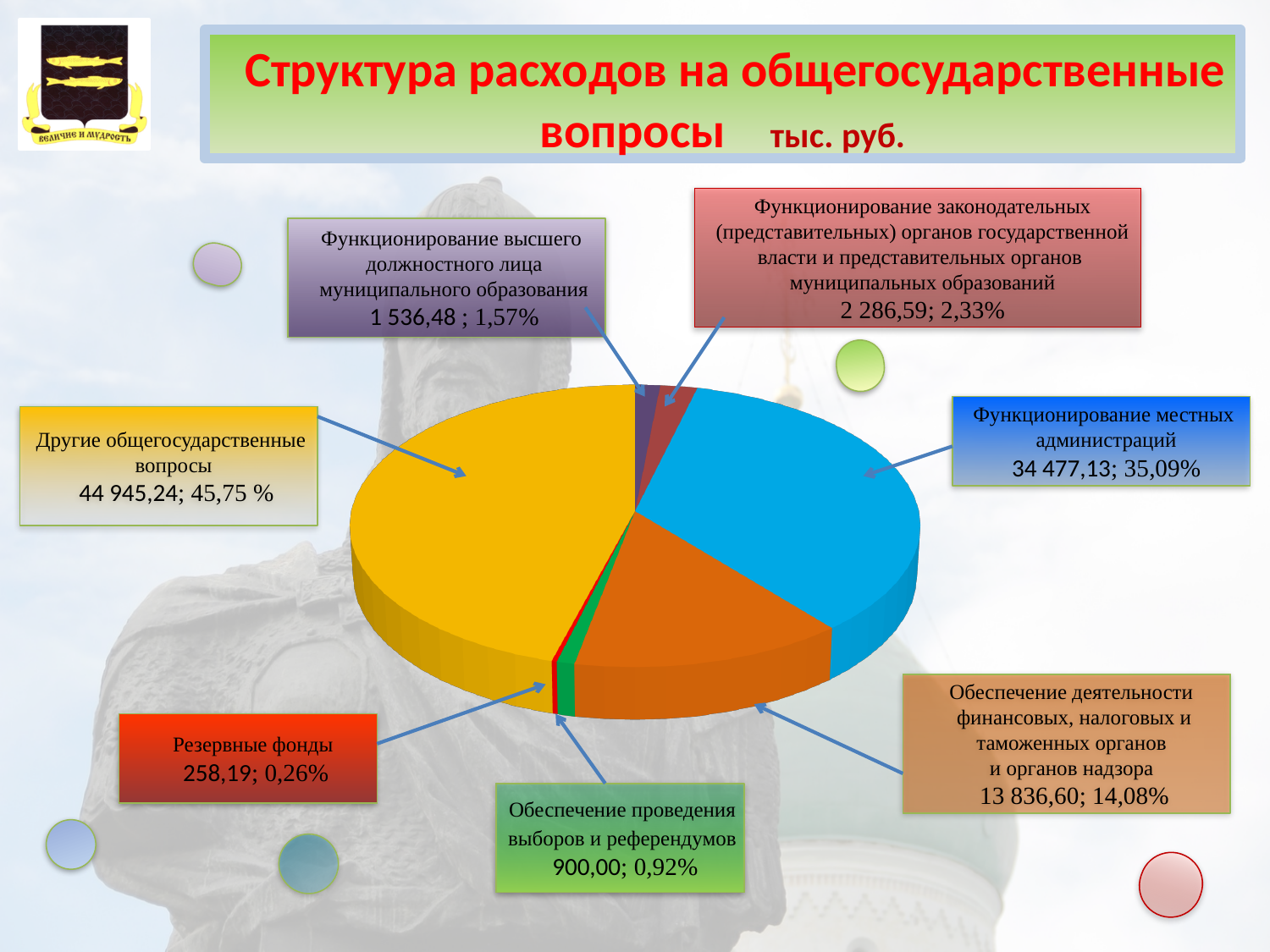

Структура расходов на общегосударственные вопросы    тыс. руб.
Функционирование законодательных
 (представительных) органов государственной
власти и представительных органов
муниципальных образований
2 286,59; 2,33%
Функционирование высшего
 должностного лица
 муниципального образования
 1 536,48 ; 1,57%

[unsupported chart]

Функционирование местных
администраций
34 477,13; 35,09%
Другие общегосударственные
вопросы
 44 945,24; 45,75 %
Обеспечение деятельности
 финансовых, налоговых и
 таможенных органов
и органов надзора
 13 836,60; 14,08%
Резервные фонды
 258,19; 0,26%
Обеспечение проведения
выборов и референдумов
900,00; 0,92%